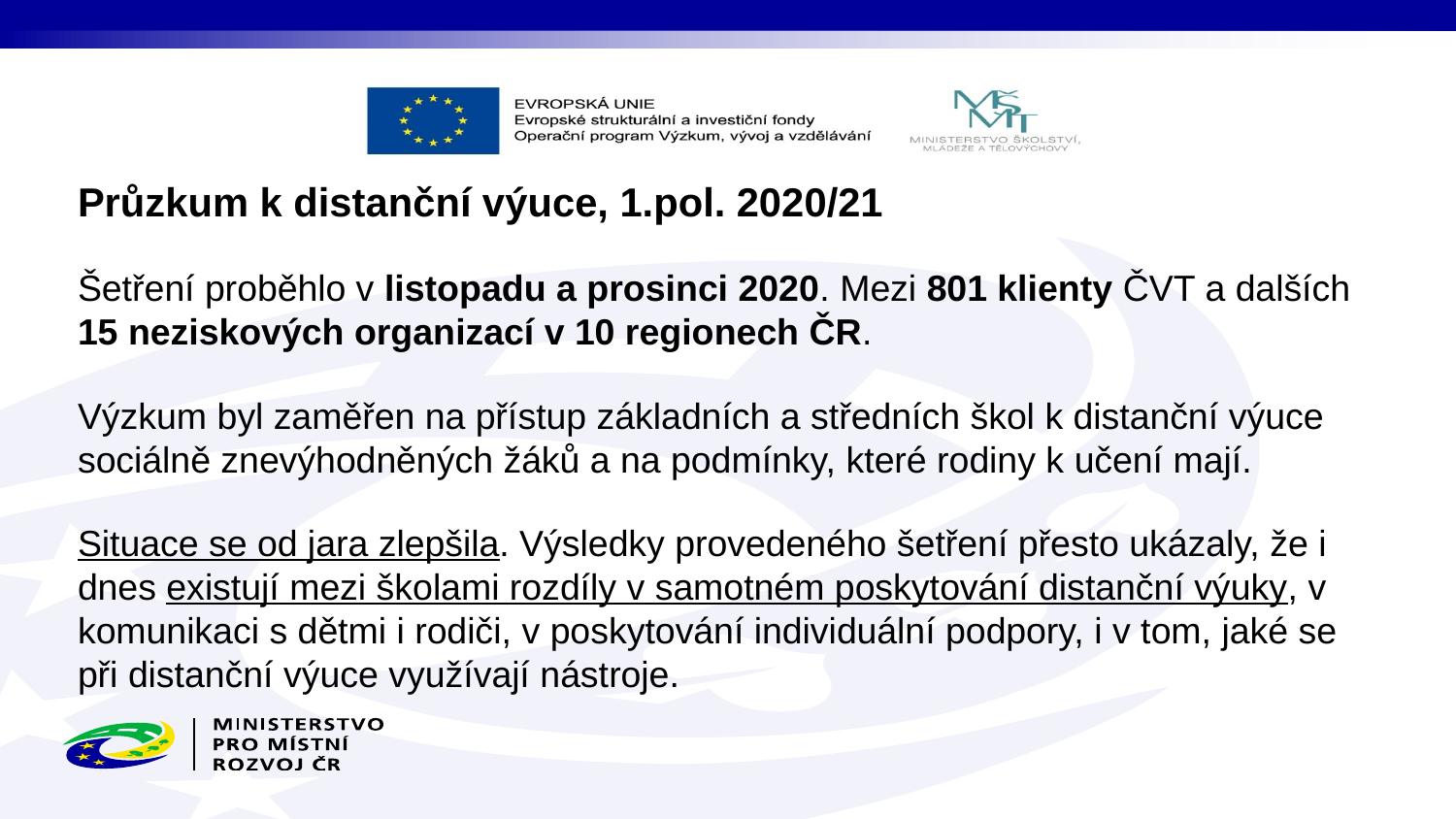

Průzkum k distanční výuce, 1.pol. 2020/21
Šetření proběhlo v listopadu a prosinci 2020. Mezi 801 klienty ČVT a dalších 15 neziskových organizací v 10 regionech ČR.
Výzkum byl zaměřen na přístup základních a středních škol k distanční výuce sociálně znevýhodněných žáků a na podmínky, které rodiny k učení mají.
Situace se od jara zlepšila. Výsledky provedeného šetření přesto ukázaly, že i dnes existují mezi školami rozdíly v samotném poskytování distanční výuky, v komunikaci s dětmi i rodiči, v poskytování individuální podpory, i v tom, jaké se při distanční výuce využívají nástroje.